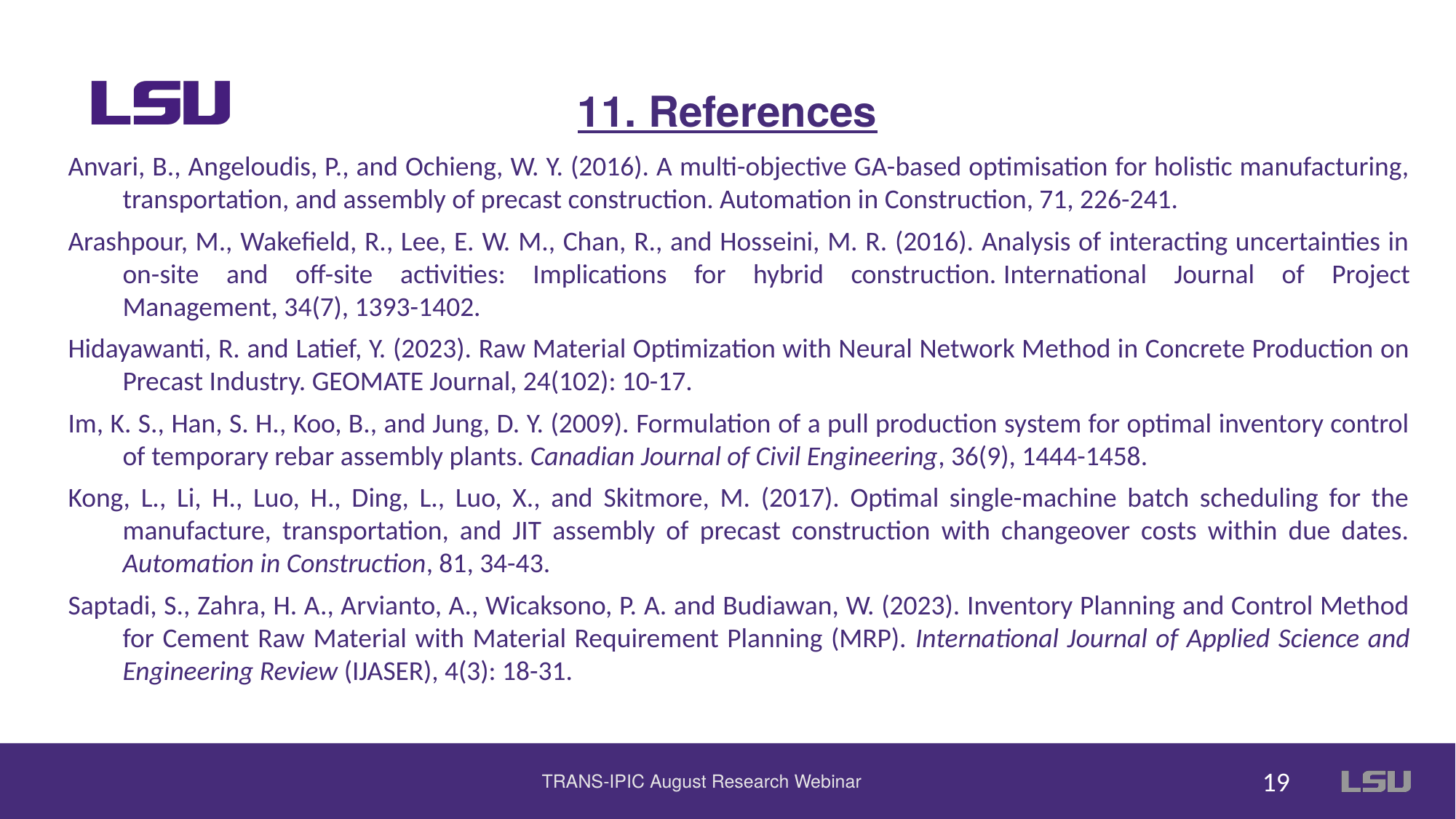

11. References
Anvari, B., Angeloudis, P., and Ochieng, W. Y. (2016). A multi-objective GA-based optimisation for holistic manufacturing, transportation, and assembly of precast construction. Automation in Construction, 71, 226-241.
Arashpour, M., Wakefield, R., Lee, E. W. M., Chan, R., and Hosseini, M. R. (2016). Analysis of interacting uncertainties in on-site and off-site activities: Implications for hybrid construction. International Journal of Project Management, 34(7), 1393-1402.
Hidayawanti, R. and Latief, Y. (2023). Raw Material Optimization with Neural Network Method in Concrete Production on Precast Industry. GEOMATE Journal, 24(102): 10-17.
Im, K. S., Han, S. H., Koo, B., and Jung, D. Y. (2009). Formulation of a pull production system for optimal inventory control of temporary rebar assembly plants. Canadian Journal of Civil Engineering, 36(9), 1444-1458.
Kong, L., Li, H., Luo, H., Ding, L., Luo, X., and Skitmore, M. (2017). Optimal single-machine batch scheduling for the manufacture, transportation, and JIT assembly of precast construction with changeover costs within due dates. Automation in Construction, 81, 34-43.
Saptadi, S., Zahra, H. A., Arvianto, A., Wicaksono, P. A. and Budiawan, W. (2023). Inventory Planning and Control Method for Cement Raw Material with Material Requirement Planning (MRP). International Journal of Applied Science and Engineering Review (IJASER), 4(3): 18-31.

TRANS-IPIC August Research Webinar
19